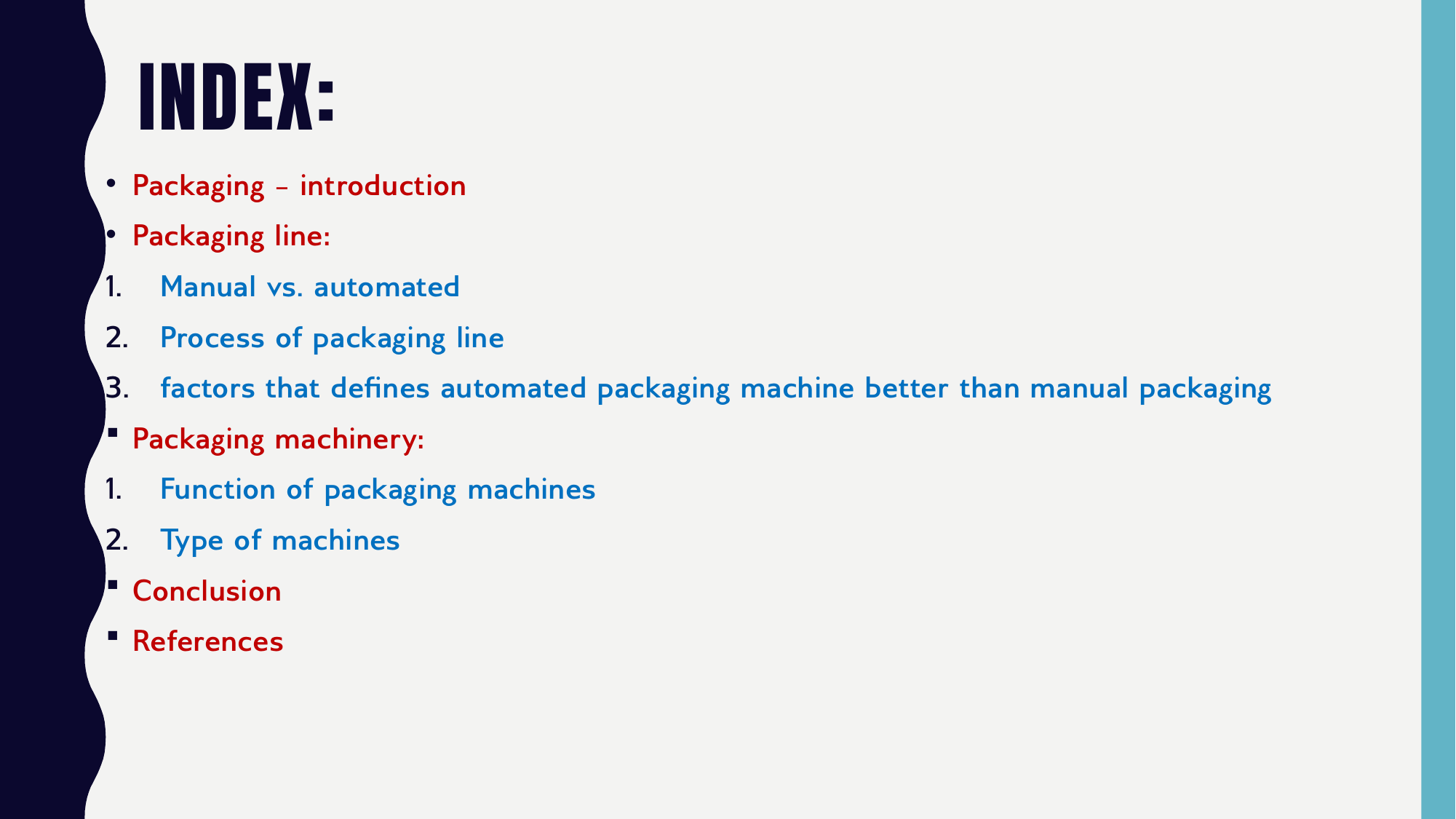

# Index:
Packaging – introduction
Packaging line:
Manual vs. automated
Process of packaging line
factors that defines automated packaging machine better than manual packaging
Packaging machinery:
Function of packaging machines
Type of machines
Conclusion
References